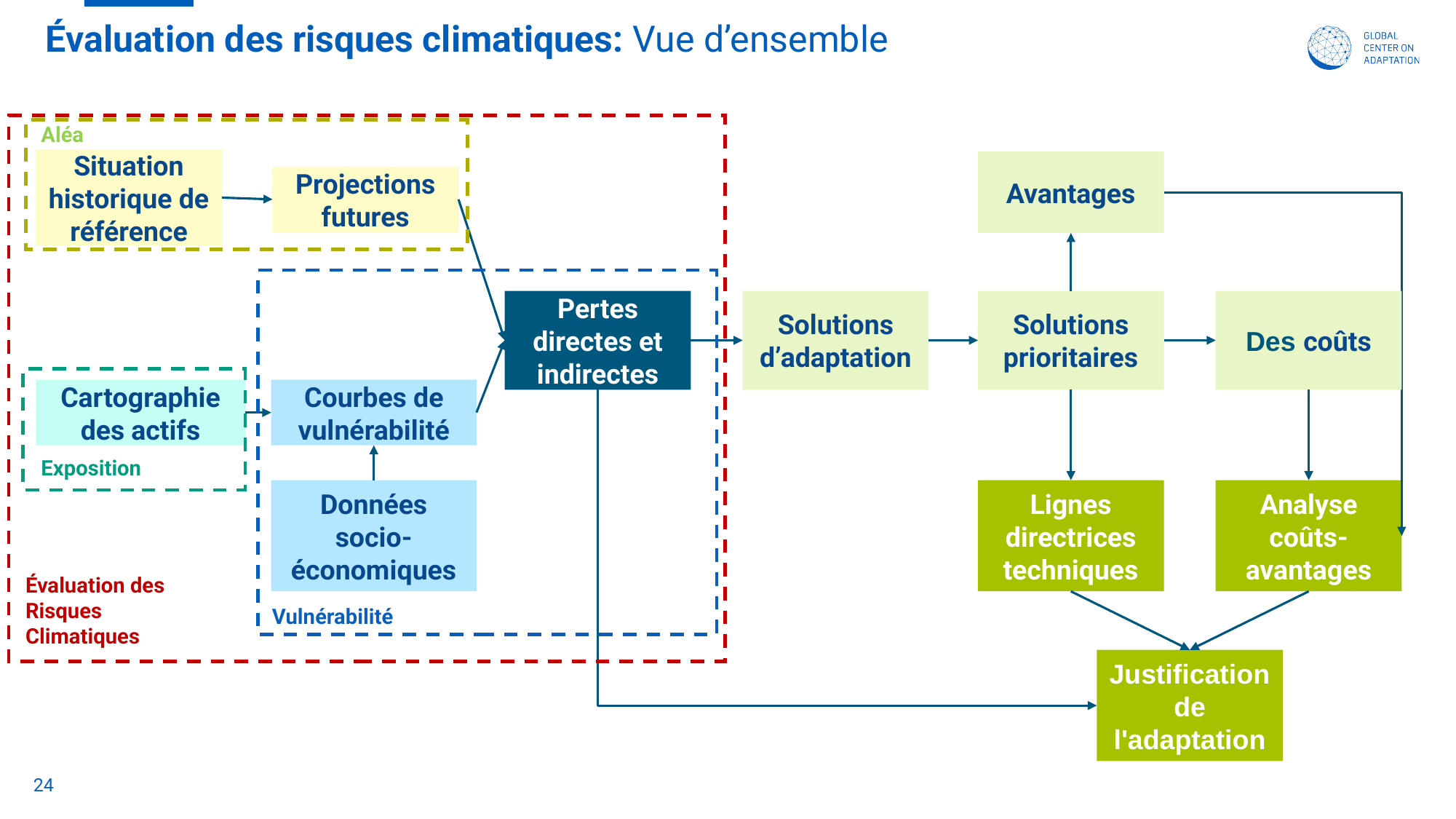

# Évaluation des risques climatiques: Vue d’ensemble

Aléa

Situation historique de référence
Avantages
Projections futures

Pertes directes et indirectes
Solutions d’adaptation
Solutions prioritaires
Des coûts

Cartographie des actifs
Courbes de vulnérabilité
Exposition
Analyse coûts-avantages
Données socio-économiques
Lignes directrices techniques
Évaluation des Risques Climatiques
Vulnérabilité

Justification de l'adaptation